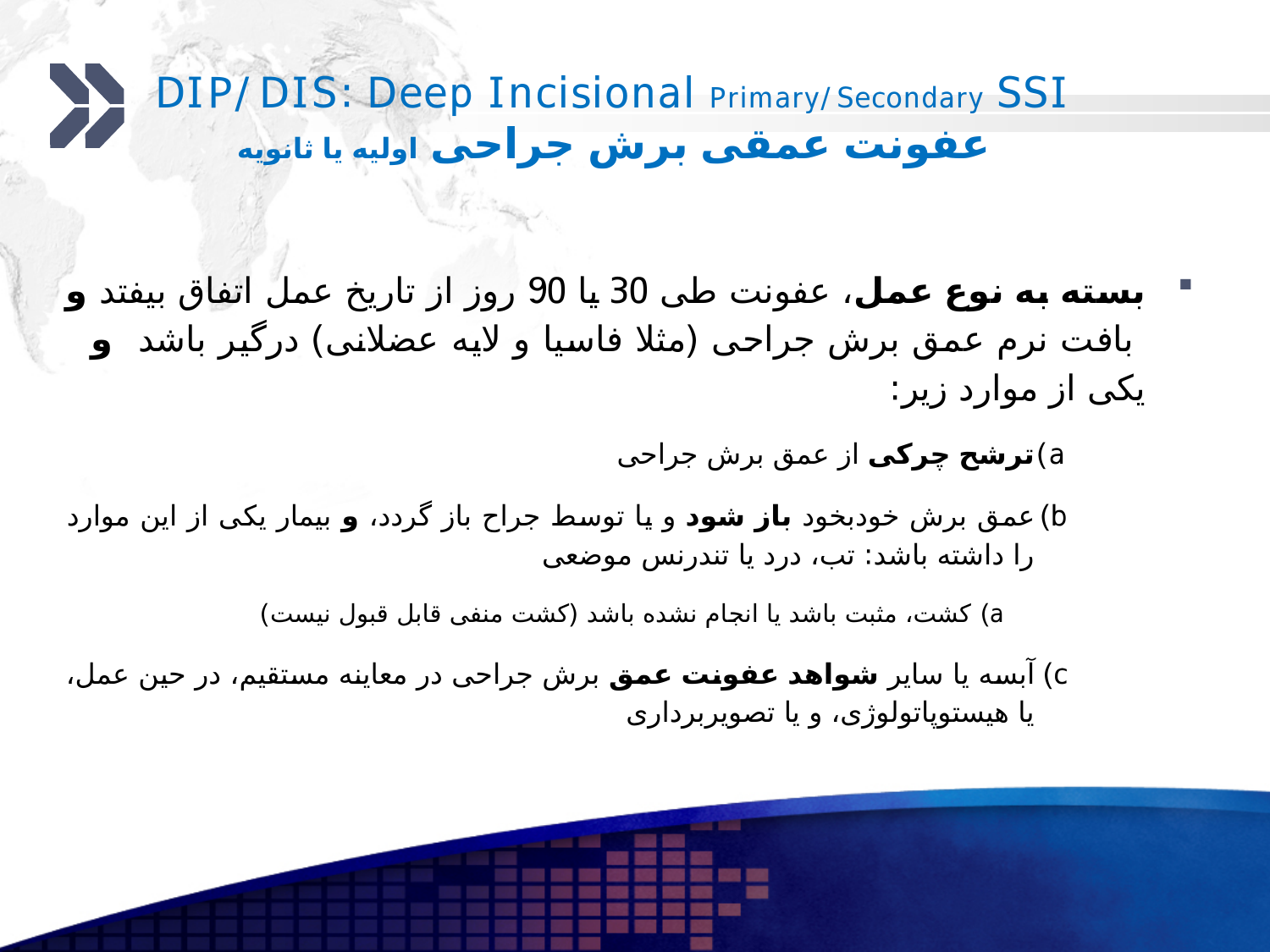

# DIP/DIS: Deep Incisional Primary/Secondary SSI عفونت عمقی برش جراحی اولیه یا ثانویه

بسته به نوع عمل، عفونت طی 30 یا 90 روز از تاریخ عمل اتفاق بیفتد و  بافت نرم عمق برش جراحی (مثلا فاسیا و لایه عضلانی) درگیر باشد  و   یکی از موارد زیر:
ترشح چرکی از عمق برش جراحی
عمق برش خودبخود باز شود و یا توسط جراح باز گردد، و بیمار یکی از این موارد را داشته باشد: تب، درد یا تندرنس موضعی
کشت، مثبت باشد یا انجام نشده باشد (کشت منفی قابل قبول نیست)
آبسه یا سایر شواهد عفونت عمق برش جراحی در معاینه مستقیم، در حین عمل، یا هیستوپاتولوژی، و یا تصویربرداری